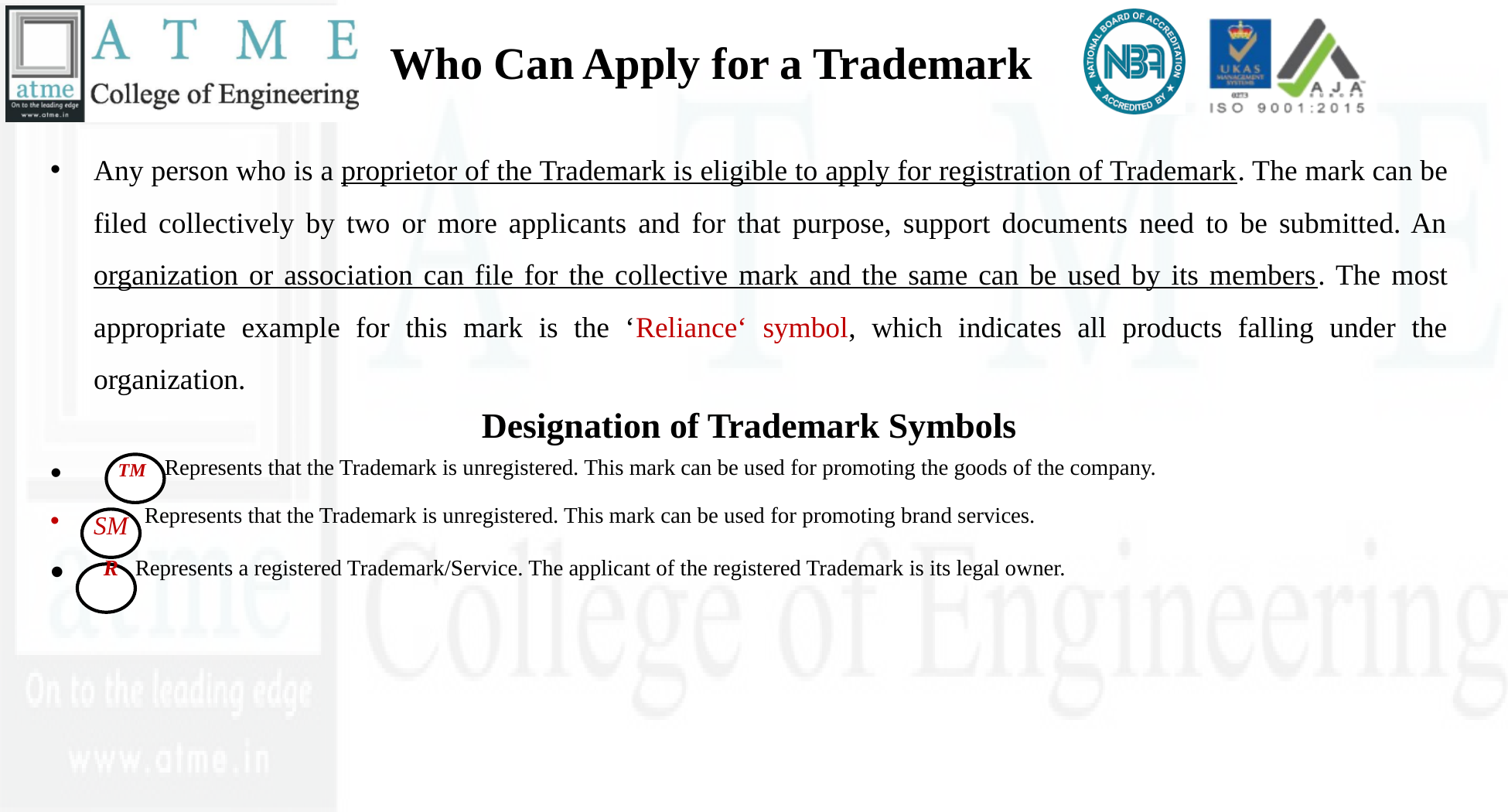

# Who Can Apply for a Trademark
Any person who is a proprietor of the Trademark is eligible to apply for registration of Trademark. The mark can be filed collectively by two or more applicants and for that purpose, support documents need to be submitted. An organization or association can file for the collective mark and the same can be used by its members. The most appropriate example for this mark is the ‘Reliance‘ symbol, which indicates all products falling under the organization.
Designation of Trademark Symbols
   TM    Represents that the Trademark is unregistered. This mark can be used for promoting the goods of the company.
SM  Represents that the Trademark is unregistered. This mark can be used for promoting brand services.
 R   Represents a registered Trademark/Service. The applicant of the registered Trademark is its legal owner.